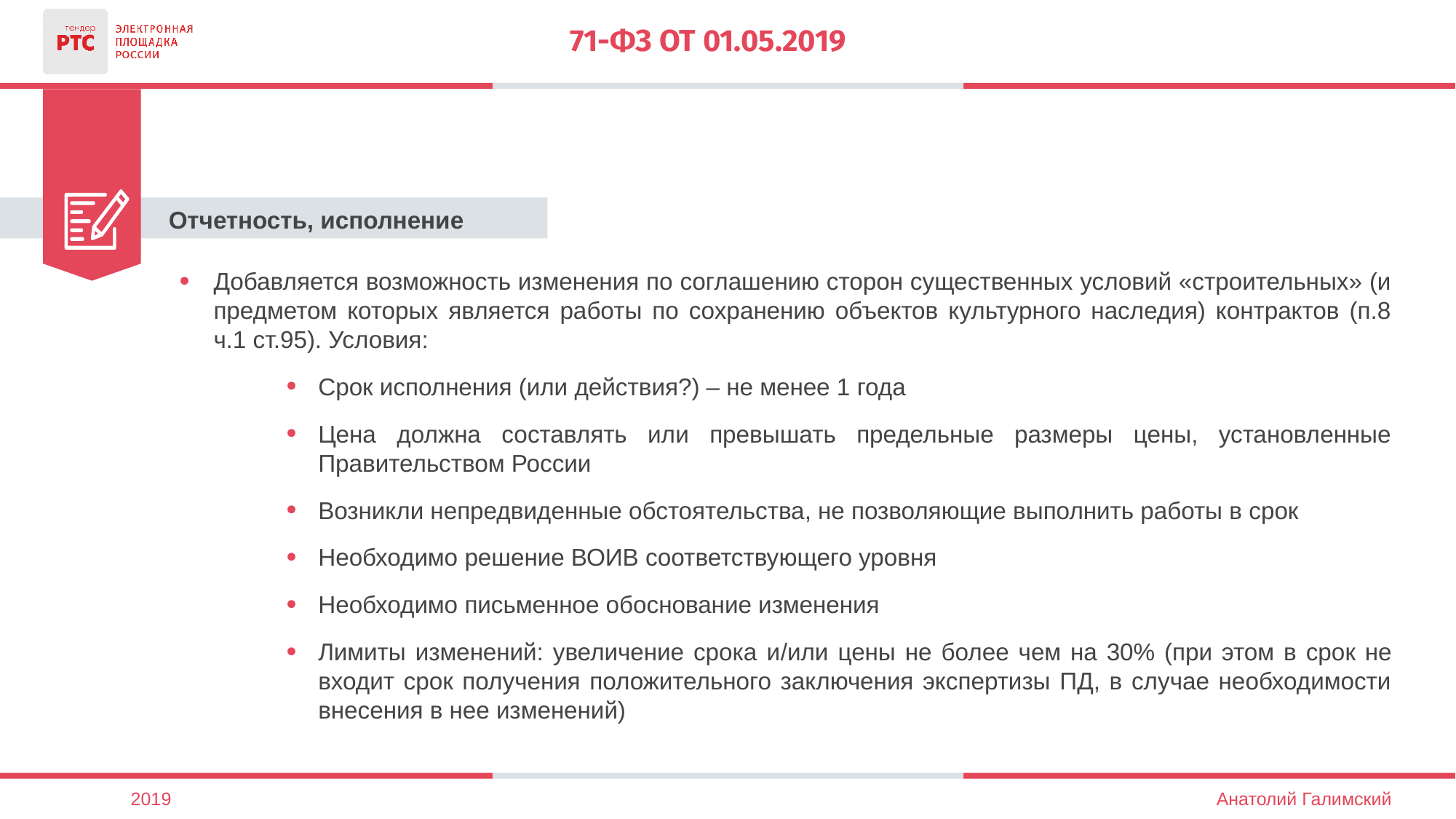

# 71-ФЗ от 01.05.2019

Отчетность, исполнение
Добавляется возможность изменения по соглашению сторон существенных условий «строительных» (и предметом которых является работы по сохранению объектов культурного наследия) контрактов (п.8 ч.1 ст.95). Условия:
Срок исполнения (или действия?) – не менее 1 года
Цена должна составлять или превышать предельные размеры цены, установленные Правительством России
Возникли непредвиденные обстоятельства, не позволяющие выполнить работы в срок
Необходимо решение ВОИВ соответствующего уровня
Необходимо письменное обоснование изменения
Лимиты изменений: увеличение срока и/или цены не более чем на 30% (при этом в срок не входит срок получения положительного заключения экспертизы ПД, в случае необходимости внесения в нее изменений)

2019
Анатолий Галимский